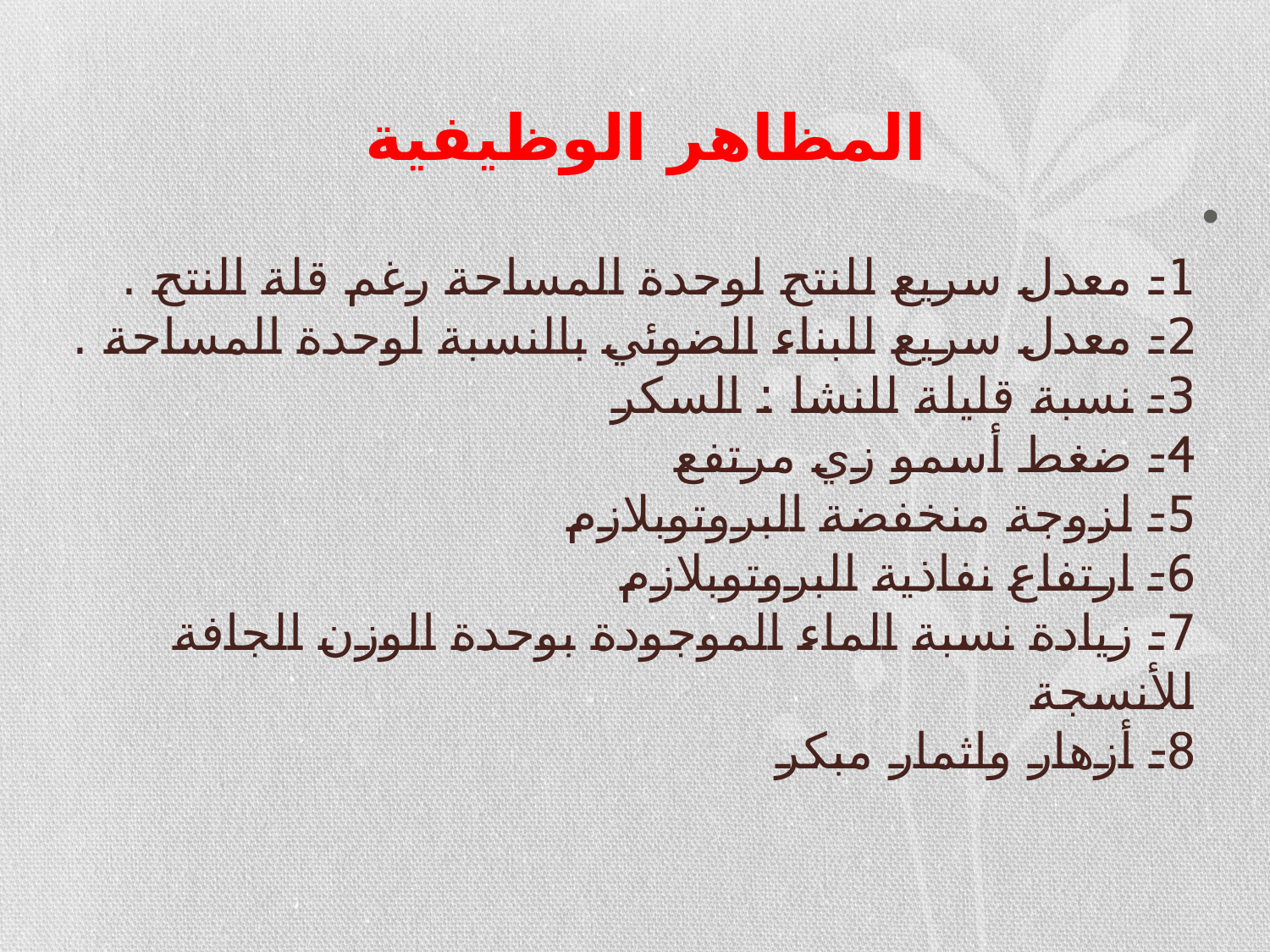

# المظاهر الوظيفية
1- معدل سريع للنتح لوحدة المساحة رغم قلة النتح .
2- معدل سريع للبناء الضوئي بالنسبة لوحدة المساحة .
3- نسبة قليلة للنشا : السكر
4- ضغط أسمو زي مرتفع
5- لزوجة منخفضة البروتوبلازم
6- ارتفاع نفاذية البروتوبلازم
7- زيادة نسبة الماء الموجودة بوحدة الوزن الجافة للأنسجة
8- أزهار واثمار مبكر